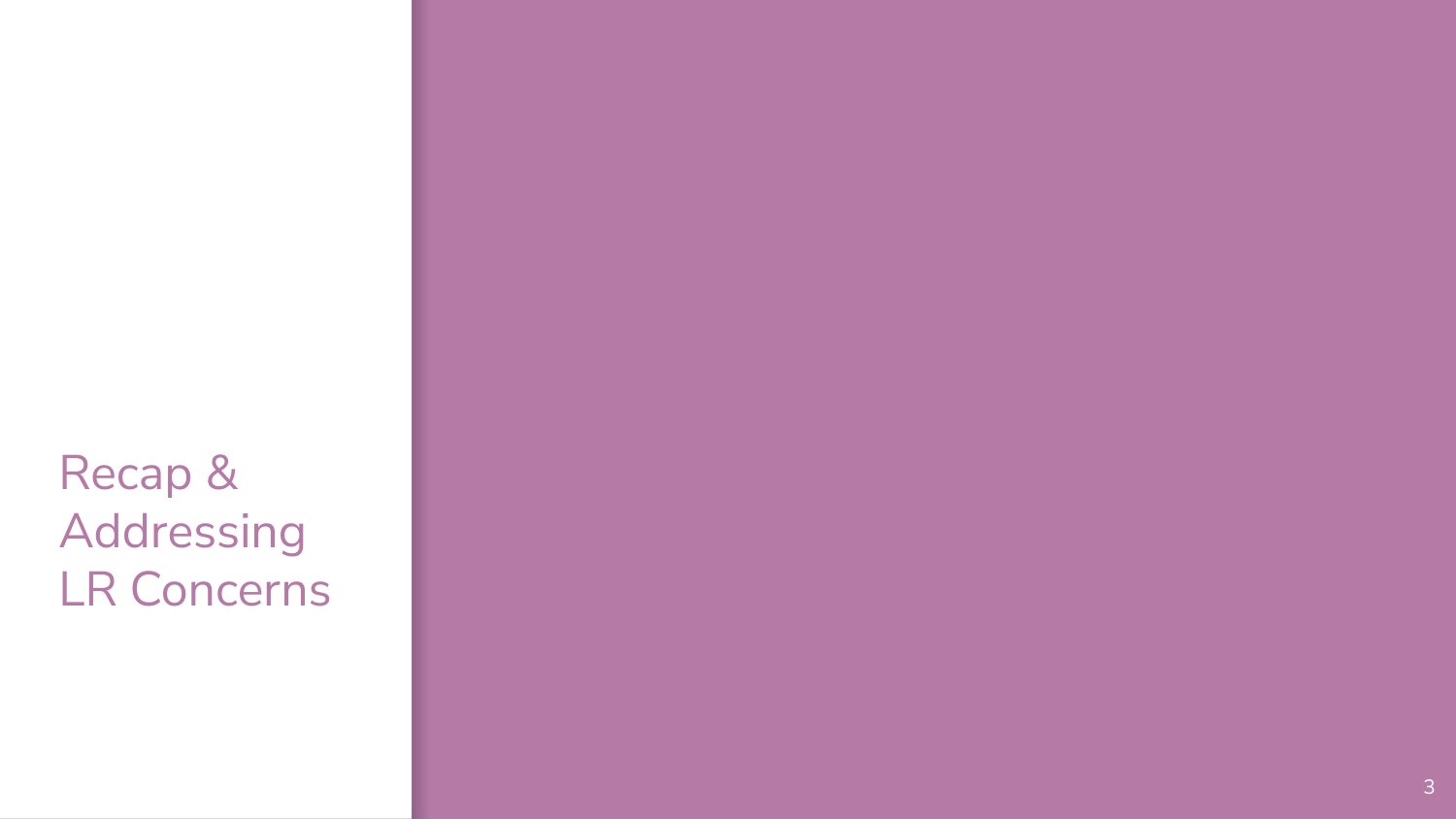

# Recap & Addressing LR Concerns

3